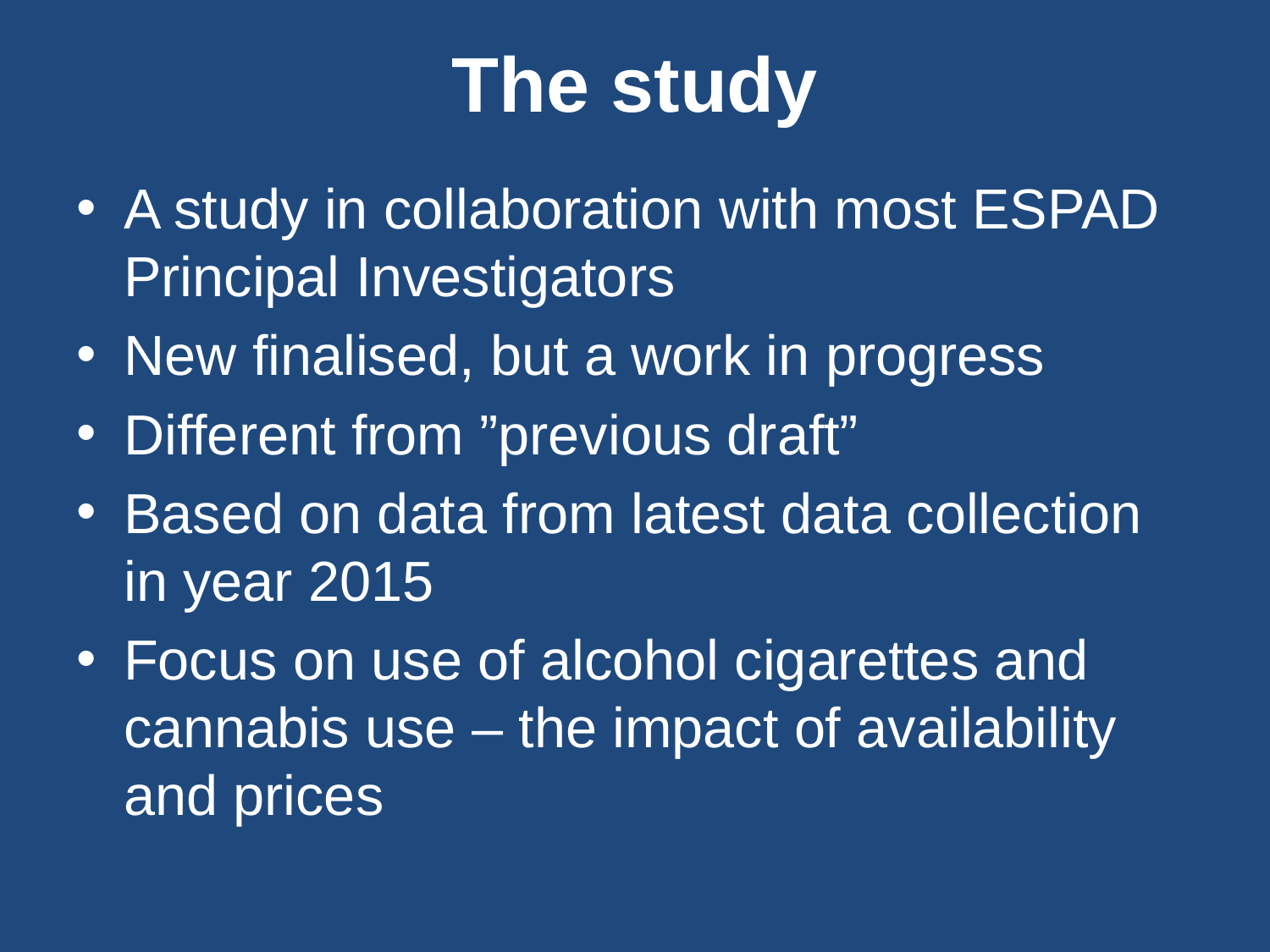

# The study
A study in collaboration with most ESPAD Principal Investigators
New finalised, but a work in progress
Different from ”previous draft”
Based on data from latest data collection in year 2015
Focus on use of alcohol cigarettes and cannabis use – the impact of availability and prices